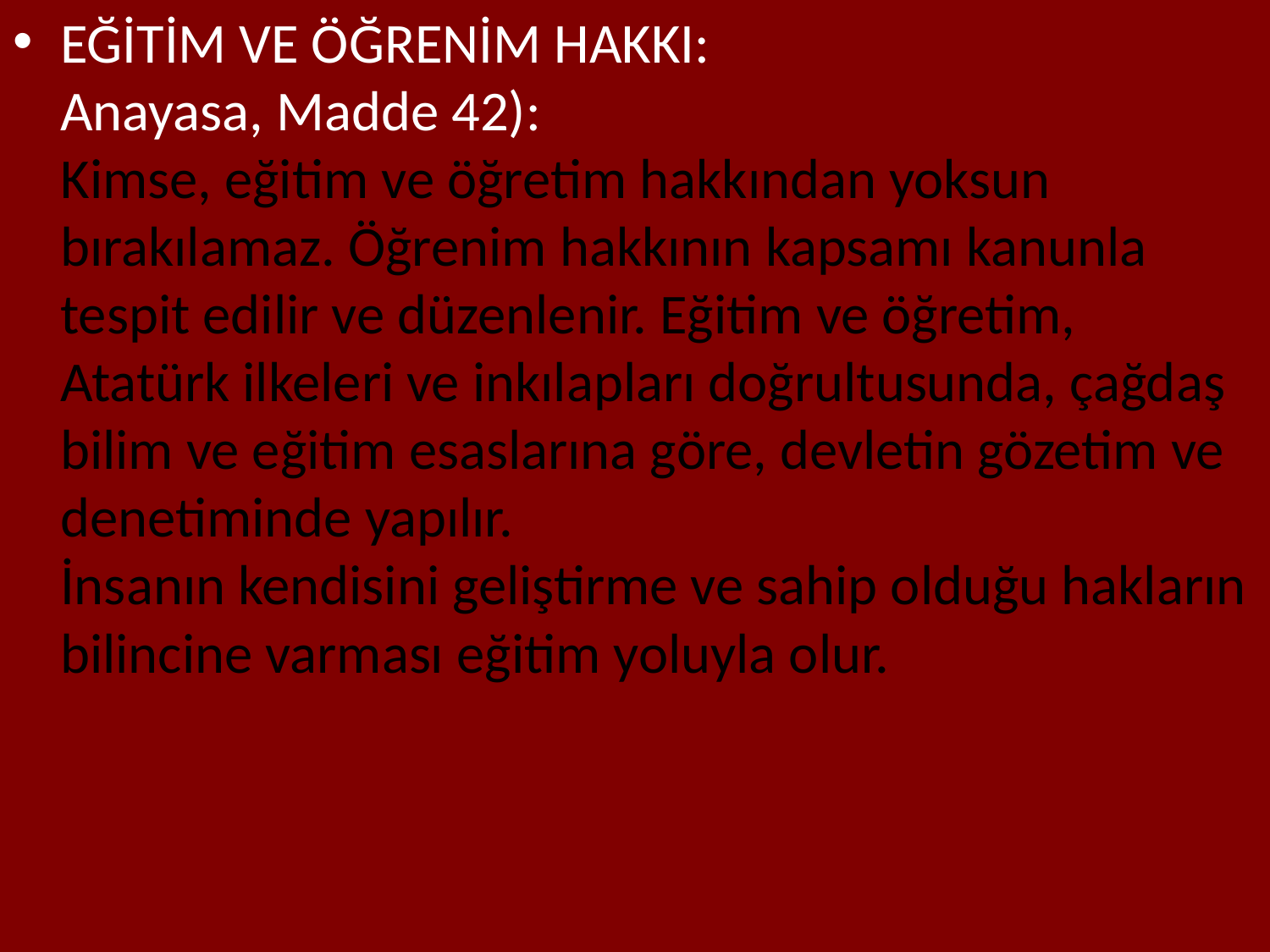

EĞİTİM VE ÖĞRENİM HAKKI:
Anayasa, Madde 42):
Kimse, eğitim ve öğretim hakkından yoksun bırakılamaz. Öğrenim hakkının kapsamı kanunla tespit edilir ve düzenlenir. Eğitim ve öğretim, Atatürk ilkeleri ve inkılapları doğrultusunda, çağdaş bilim ve eğitim esaslarına göre, devletin gözetim ve denetiminde yapılır.
İnsanın kendisini geliştirme ve sahip olduğu hakların bilincine varması eğitim yoluyla olur.